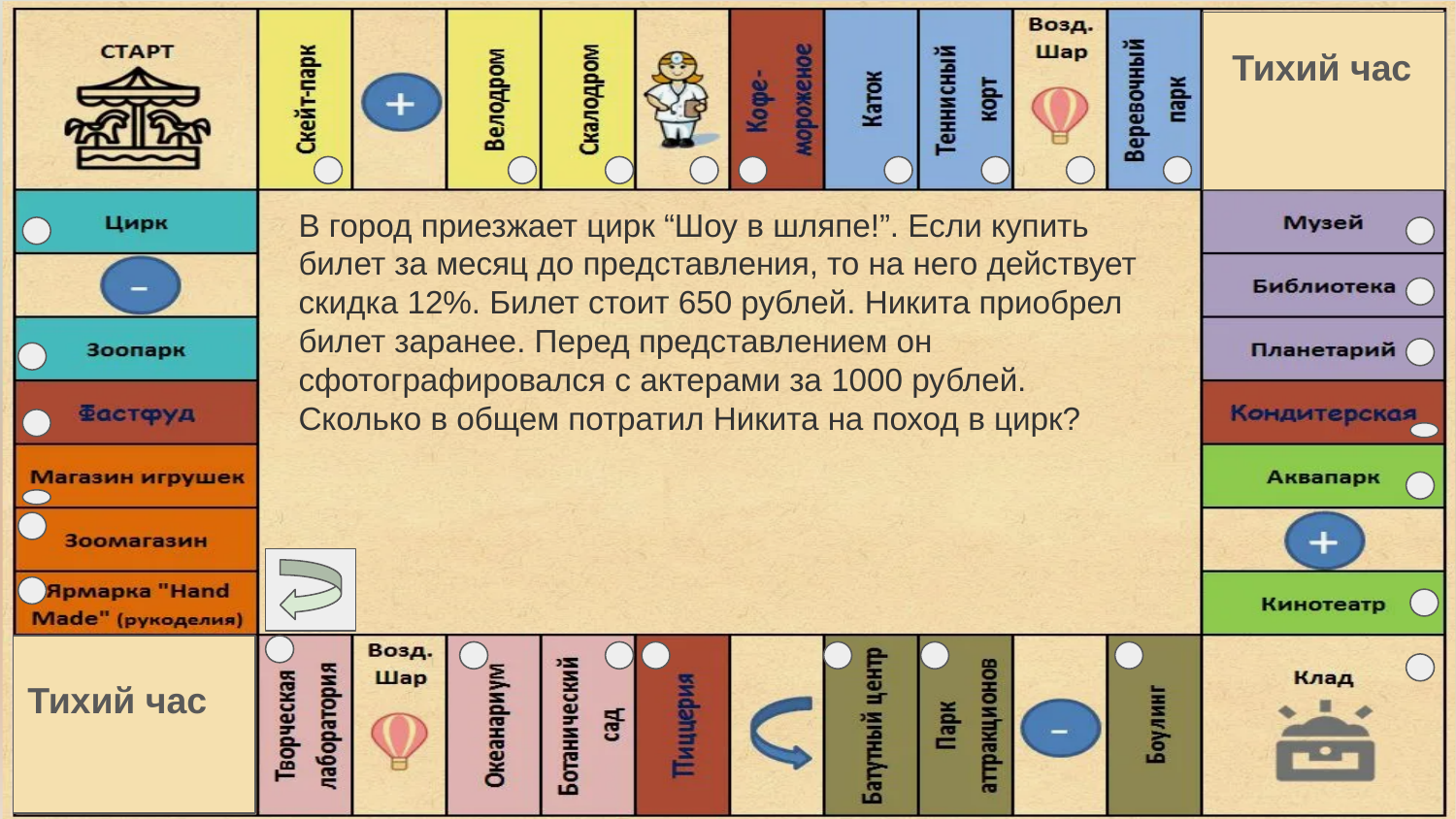

Тихий час

В город приезжает цирк “Шоу в шляпе!”. Если купить билет за месяц до представления, то на него действует скидка 12%. Билет стоит 650 рублей. Никита приобрел билет заранее. Перед представлением он сфотографировался с актерами за 1000 рублей. Сколько в общем потратил Никита на поход в цирк?

Тихий час